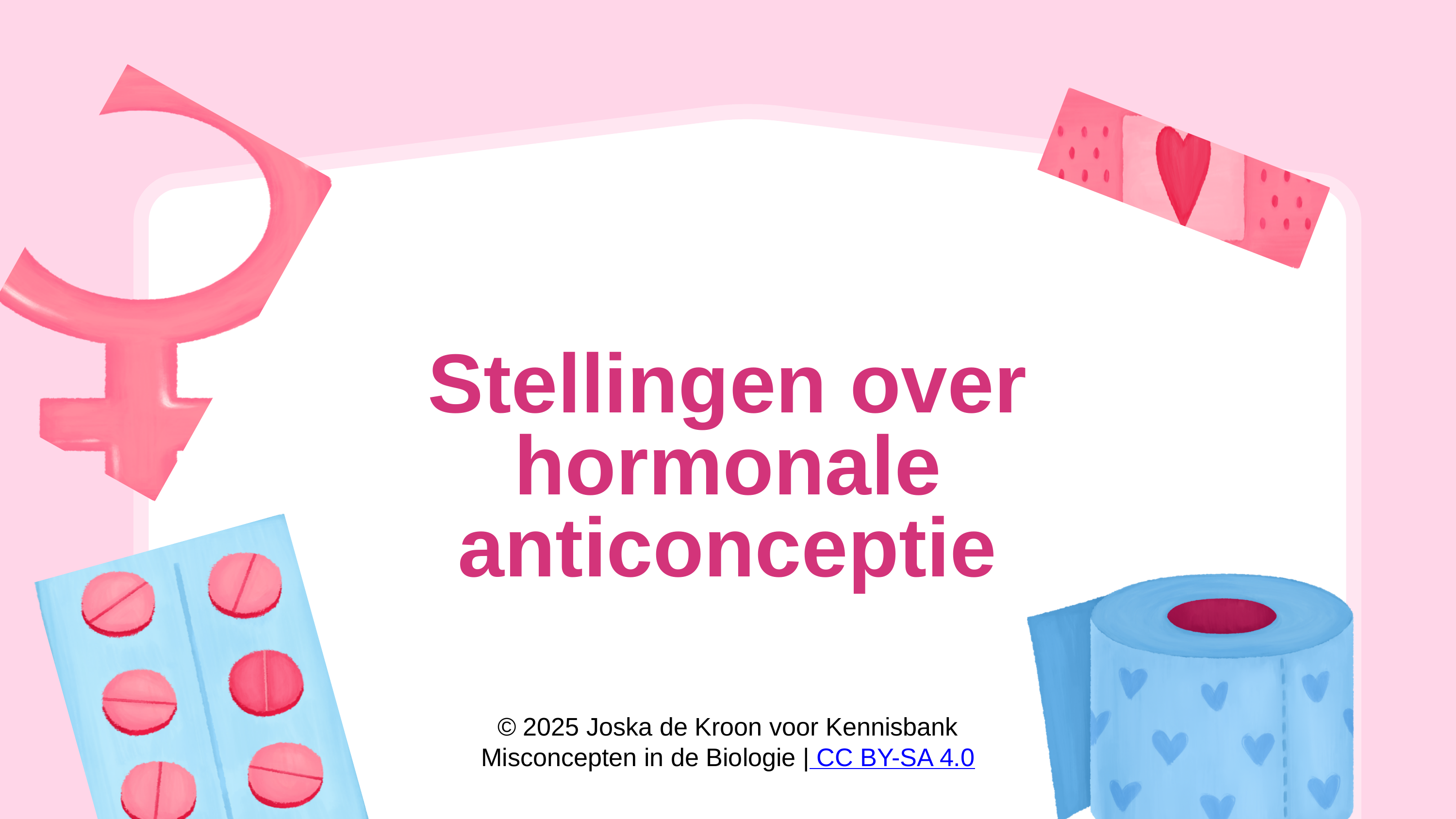

Stellingen over hormonale anticonceptie

© 2025 Joska de Kroon voor Kennisbank Misconcepten in de Biologie | CC BY-SA 4.0